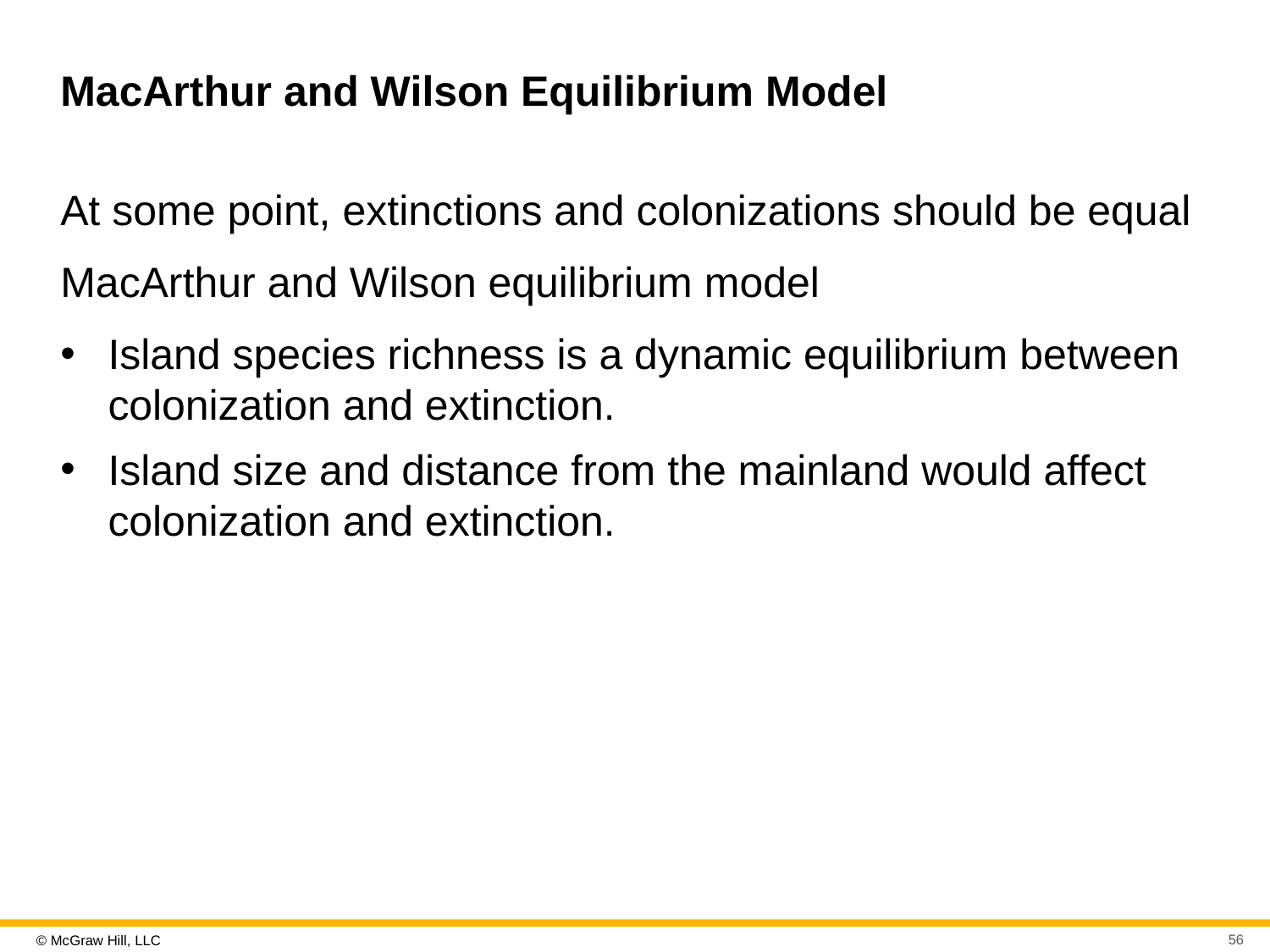

# MacArthur and Wilson Equilibrium Model
At some point, extinctions and colonizations should be equal
MacArthur and Wilson equilibrium model
Island species richness is a dynamic equilibrium between colonization and extinction.
Island size and distance from the mainland would affect colonization and extinction.
56